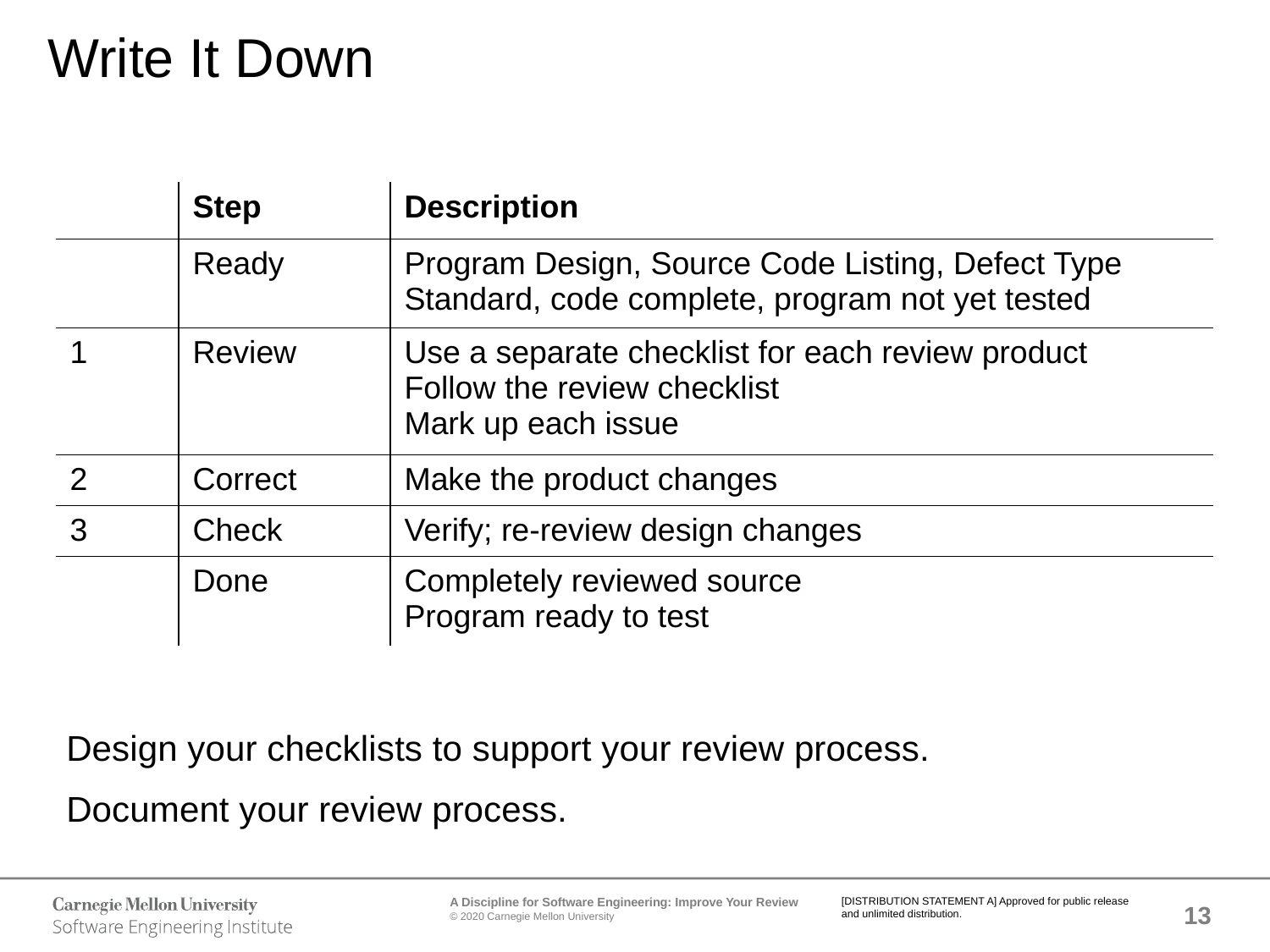

# Write It Down
|  | Step | Description |
| --- | --- | --- |
|  | Ready | Program Design, Source Code Listing, Defect Type Standard, code complete, program not yet tested |
| 1 | Review | Use a separate checklist for each review product Follow the review checklist Mark up each issue |
| 2 | Correct | Make the product changes |
| 3 | Check | Verify; re-review design changes |
|  | Done | Completely reviewed source Program ready to test |

Design your checklists to support your review process.
Document your review process.